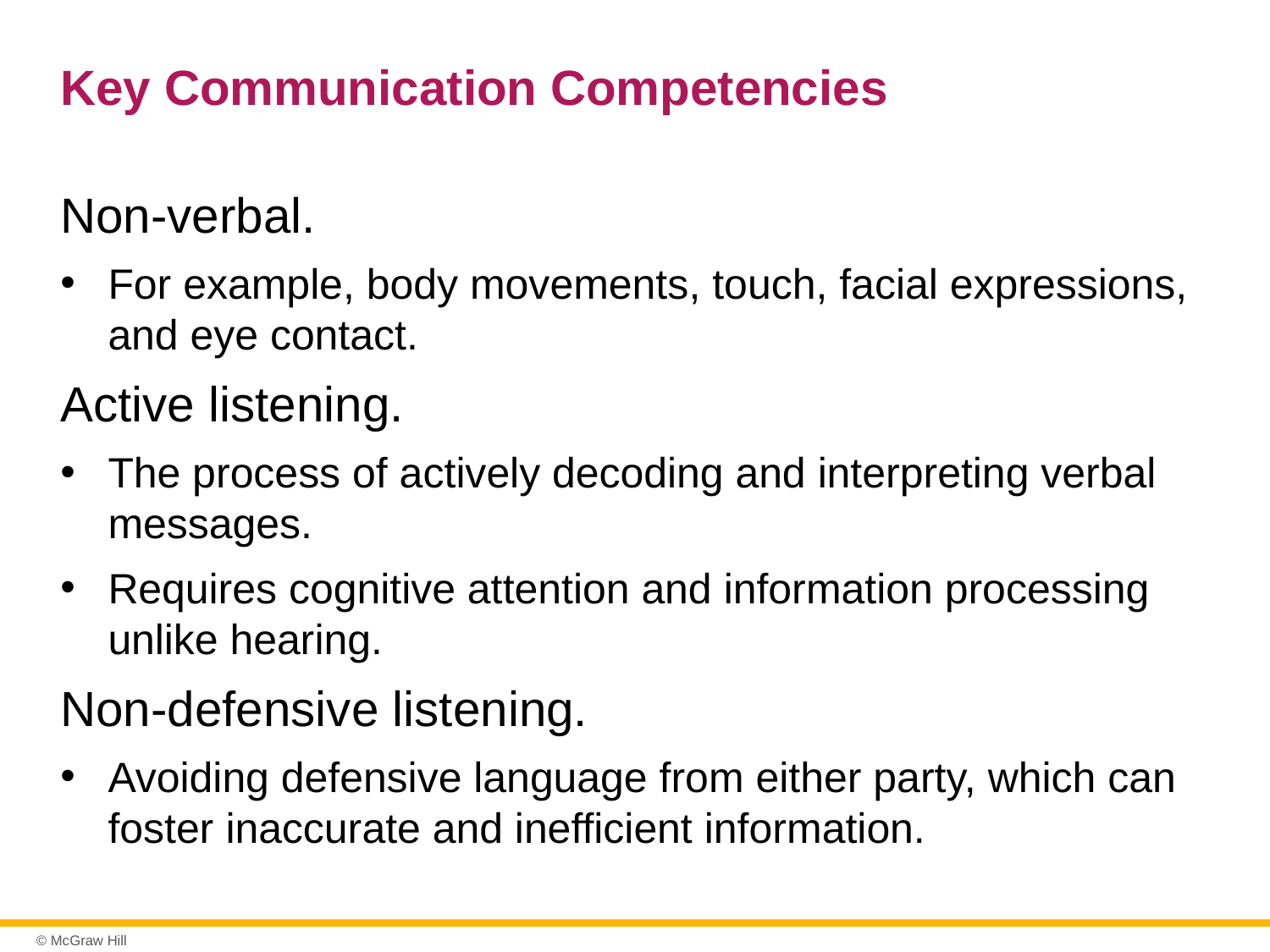

# Key Communication Competencies
Non-verbal.
For example, body movements, touch, facial expressions, and eye contact.
Active listening.
The process of actively decoding and interpreting verbal messages.
Requires cognitive attention and information processing unlike hearing.
Non-defensive listening.
Avoiding defensive language from either party, which can foster inaccurate and inefficient information.